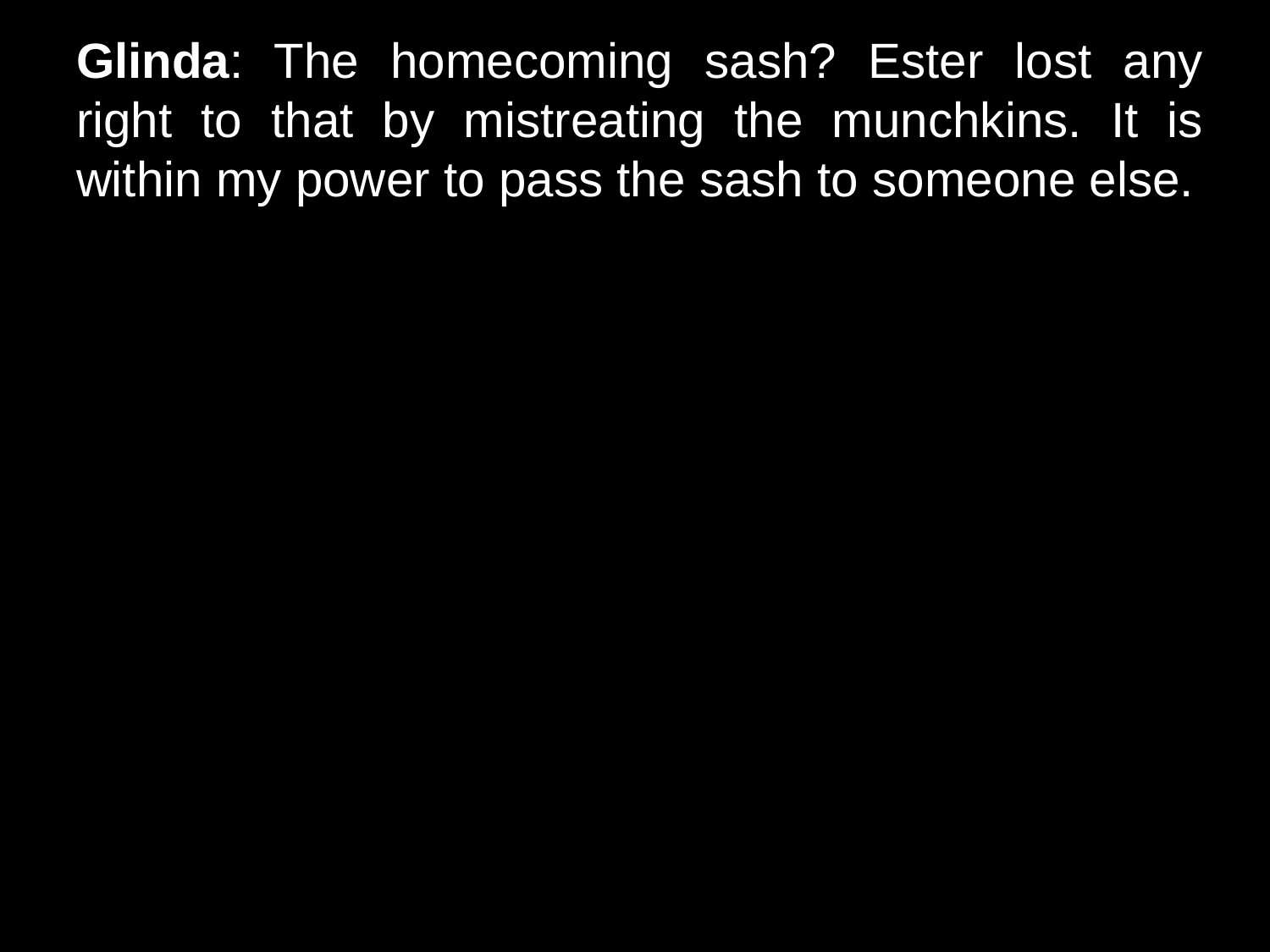

# Glinda: The homecoming sash? Ester lost any right to that by mistreating the munchkins. It is within my power to pass the sash to someone else.